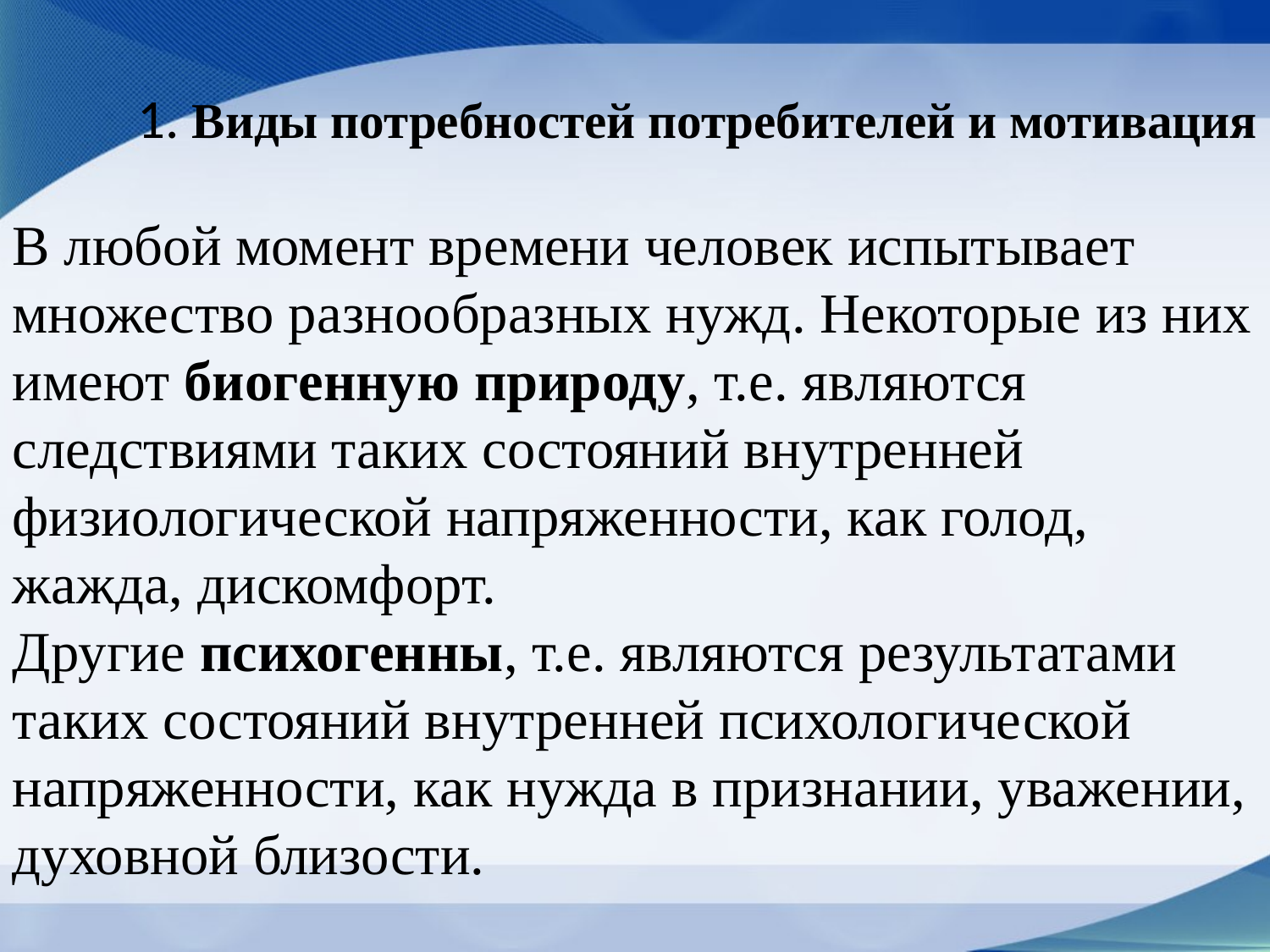

# 1. Виды потребностей потребителей и мотивация
В любой момент времени человек испытывает множество разнообразных нужд. Некоторые из них имеют биогенную природу, т.е. являются следствиями таких состояний внутренней физиологической напряженности, как голод, жажда, дискомфорт.
Другие психогенны, т.е. являются результатами таких состояний внутренней психологической напряженности, как нужда в признании, уважении, духовной близости.